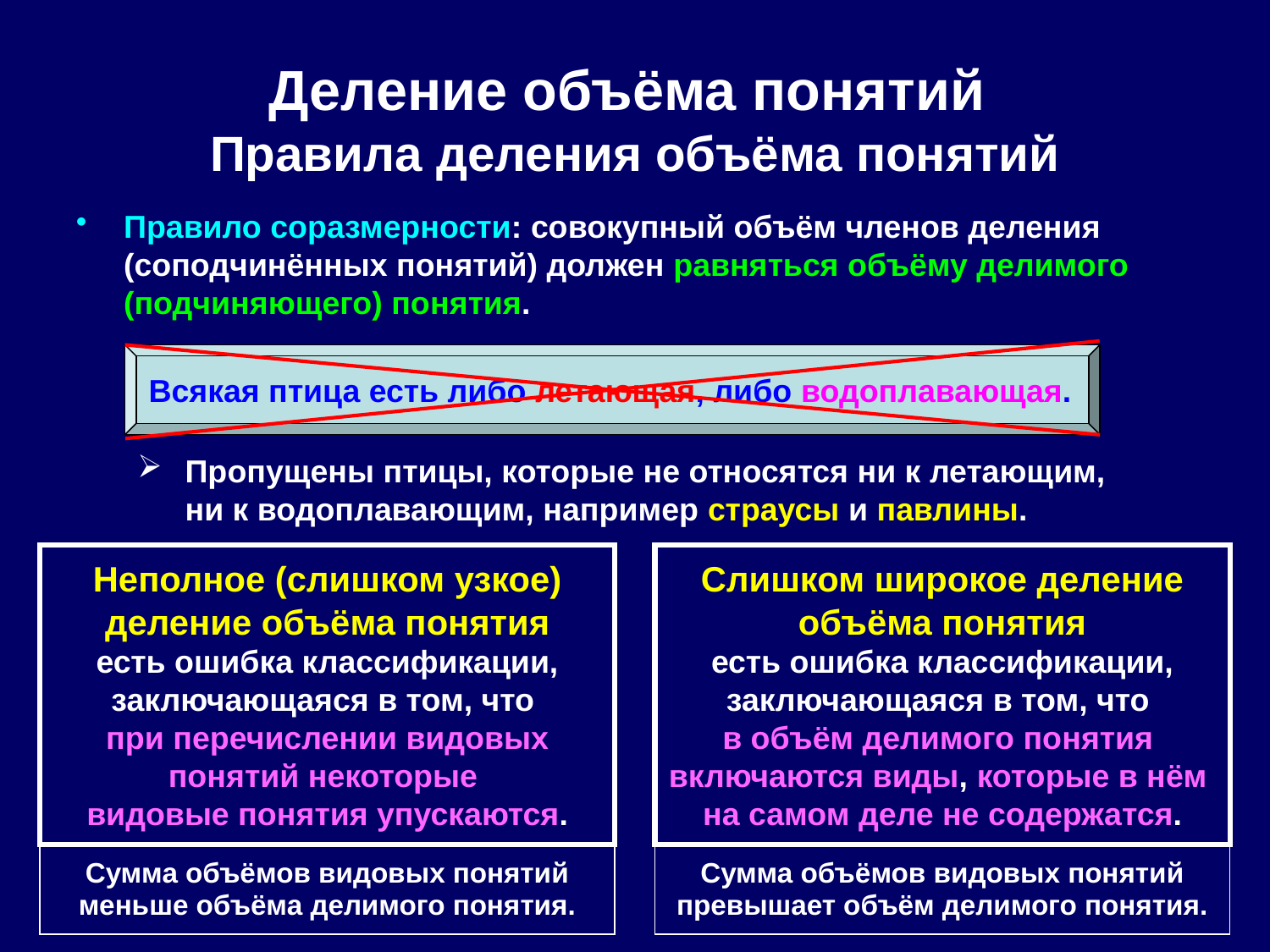

Деление объёма понятий
Правила деления объёма понятий
Правило соразмерности: совокупный объём членов деления (соподчинённых понятий) должен равняться объёму делимого (подчиняющего) понятия.
Всякая птица есть либо летающая, либо водоплавающая.
Пропущены птицы, которые не относятся ни к летающим,
ни к водоплавающим, например страусы и павлины.
Неполное (слишком узкое) деление объёма понятия
есть ошибка классификации, заключающаяся в том, что
при перечислении видовых понятий некоторые
видовые понятия упускаются.
Слишком широкое деление объёма понятия
есть ошибка классификации, заключающаяся в том, что
в объём делимого понятия
включаются виды, которые в нём
на самом деле не содержатся.
Сумма объёмов видовых понятий меньше объёма делимого понятия.
Сумма объёмов видовых понятий превышает объём делимого понятия.